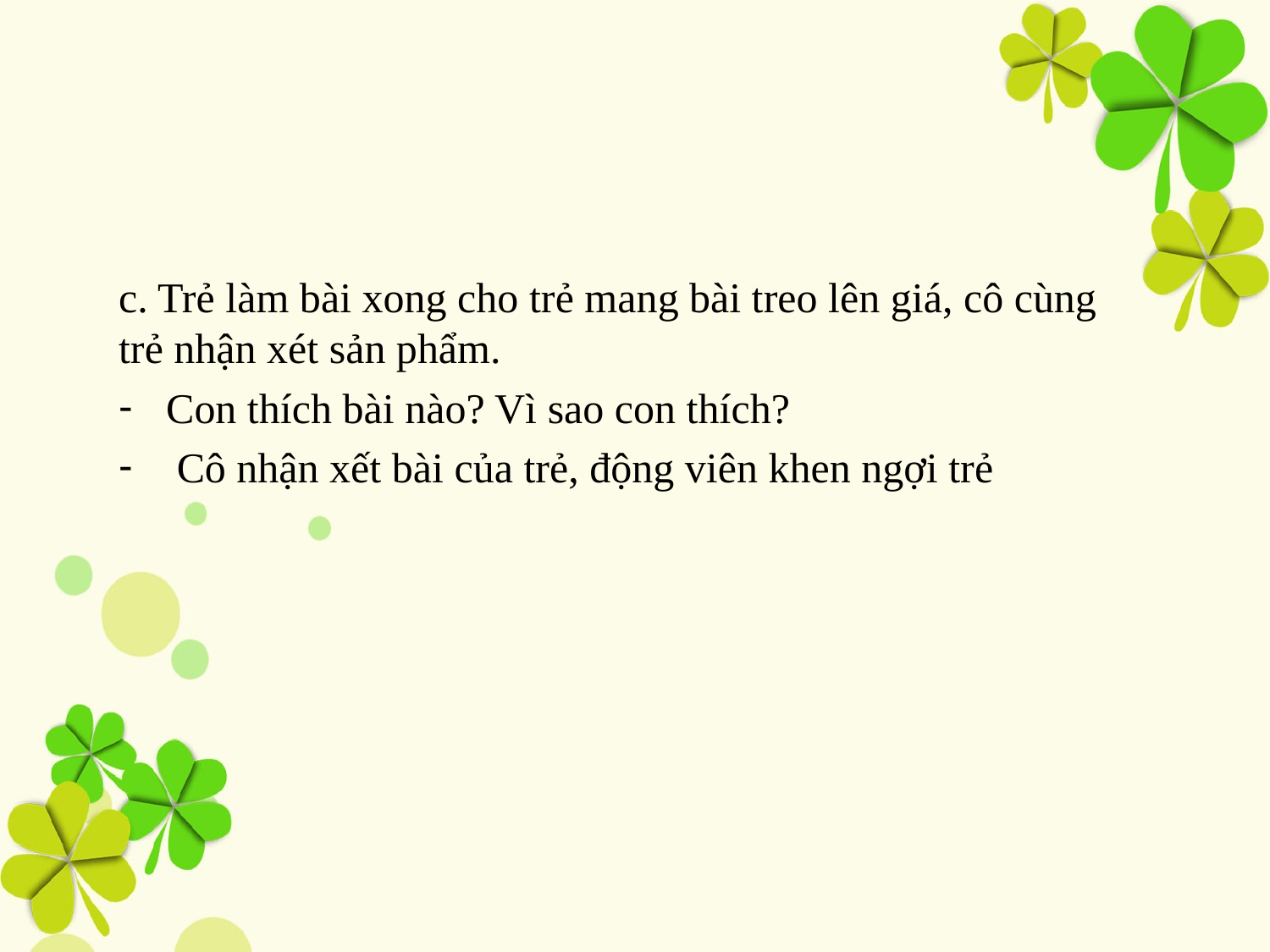

c. Trẻ làm bài xong cho trẻ mang bài treo lên giá, cô cùng trẻ nhận xét sản phẩm.
Con thích bài nào? Vì sao con thích?
 Cô nhận xết bài của trẻ, động viên khen ngợi trẻ